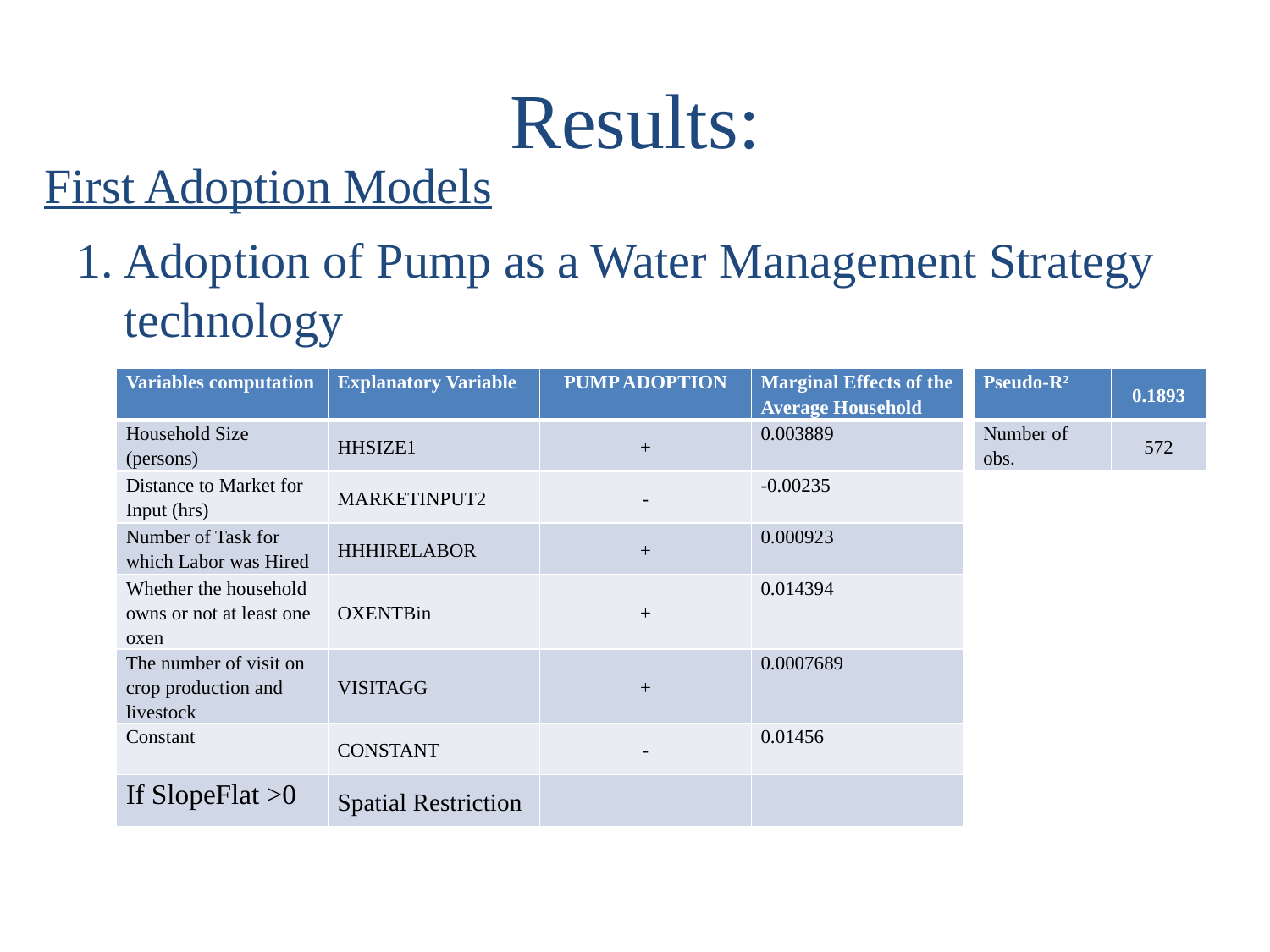

# Results:
First Adoption Models
1.	Adoption of Pump as a Water Management Strategy technology
| Variables computation | Explanatory Variable | PUMP ADOPTION | Marginal Effects of the Average Household |
| --- | --- | --- | --- |
| Household Size (persons) | HHSIZE1 | + | 0.003889 |
| Distance to Market for Input (hrs) | MARKETINPUT2 | - | -0.00235 |
| Number of Task for which Labor was Hired | HHHIRELABOR | + | 0.000923 |
| Whether the household owns or not at least one oxen | OXENTBin | + | 0.014394 |
| The number of visit on crop production and livestock | VISITAGG | + | 0.0007689 |
| Constant | CONSTANT | - | 0.01456 |
| If SlopeFlat >0 | Spatial Restriction |  |  |
| Pseudo-R² | 0.1893 |
| --- | --- |
| Number of obs. | 572 |